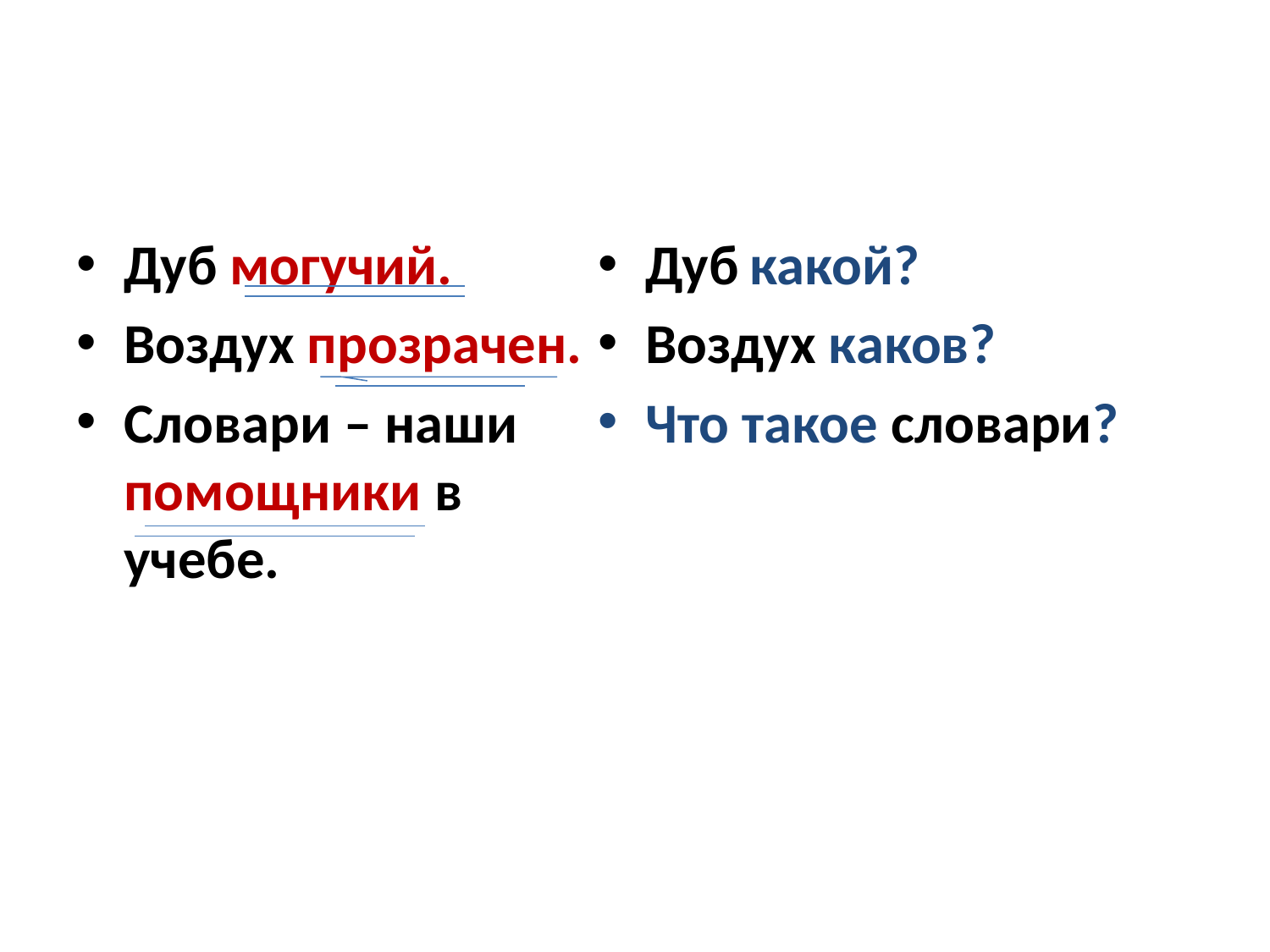

#
Дуб могучий.
Воздух прозрачен.
Словари – наши помощники в учебе.

Дуб какой?
Воздух каков?
Что такое словари?